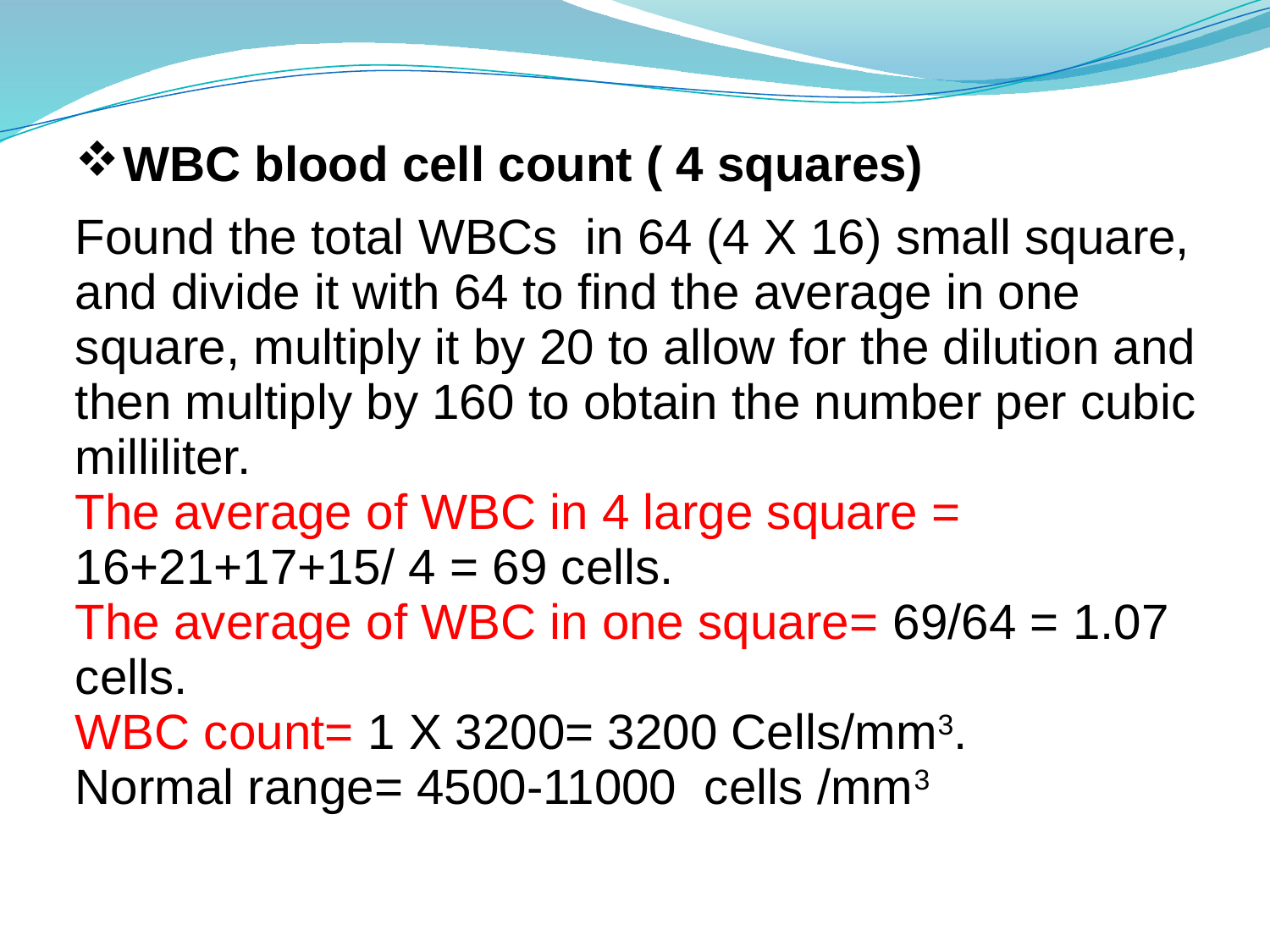

| WBC blood cell count ( 4 squares) Found the total WBCs in 64 (4 X 16) small square, and divide it with 64 to find the average in one square, multiply it by 20 to allow for the dilution and then multiply by 160 to obtain the number per cubic milliliter. The average of WBC in 4 large square = 16+21+17+15/ 4 = 69 cells. The average of WBC in one square= 69/64 = 1.07 cells. WBC count= 1 X 3200= 3200 Cells/mm3. Normal range= 4500-11000 cells /mm3 |
| --- |